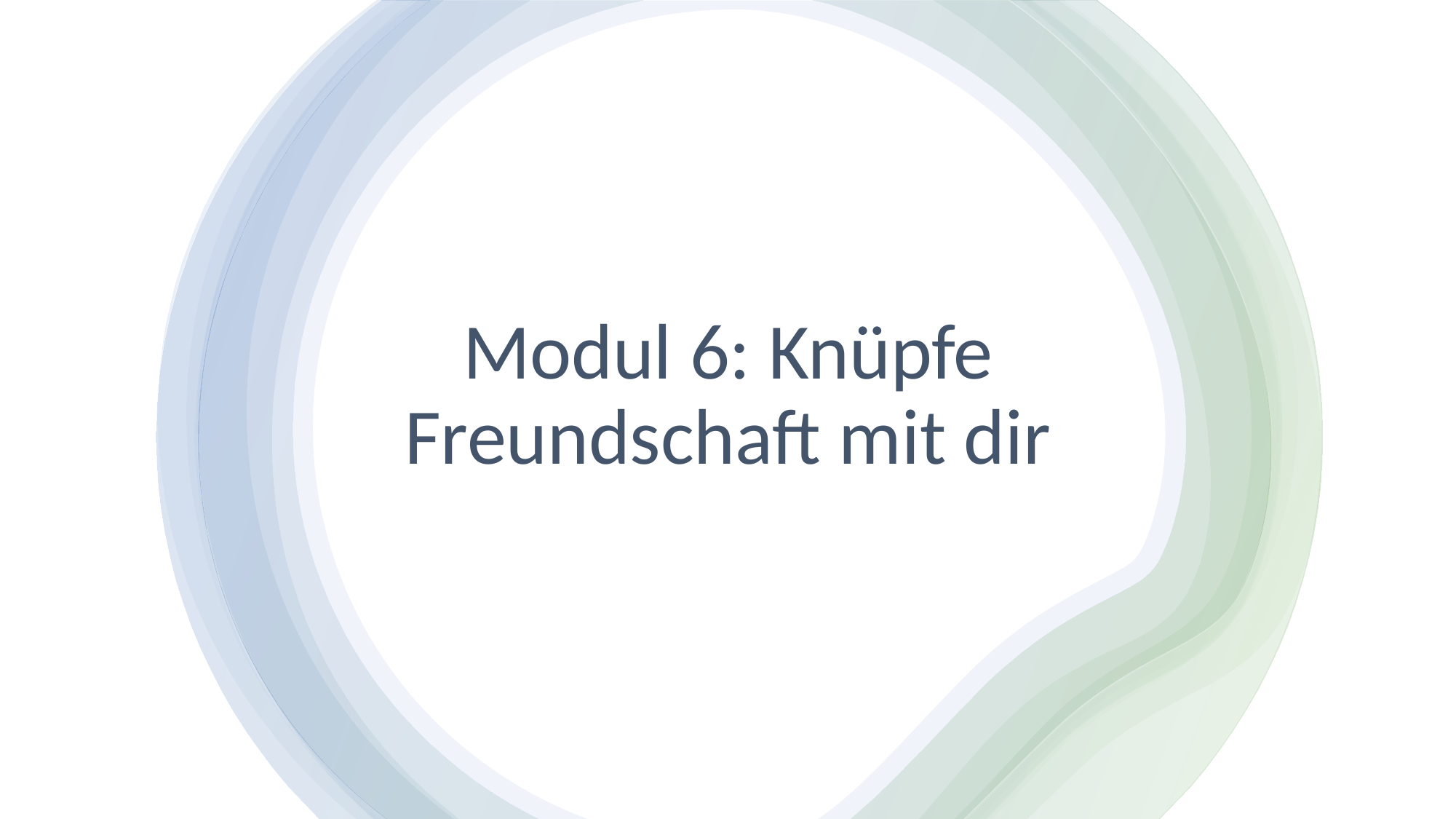

# Modul 6: Knüpfe Freundschaft mit dir